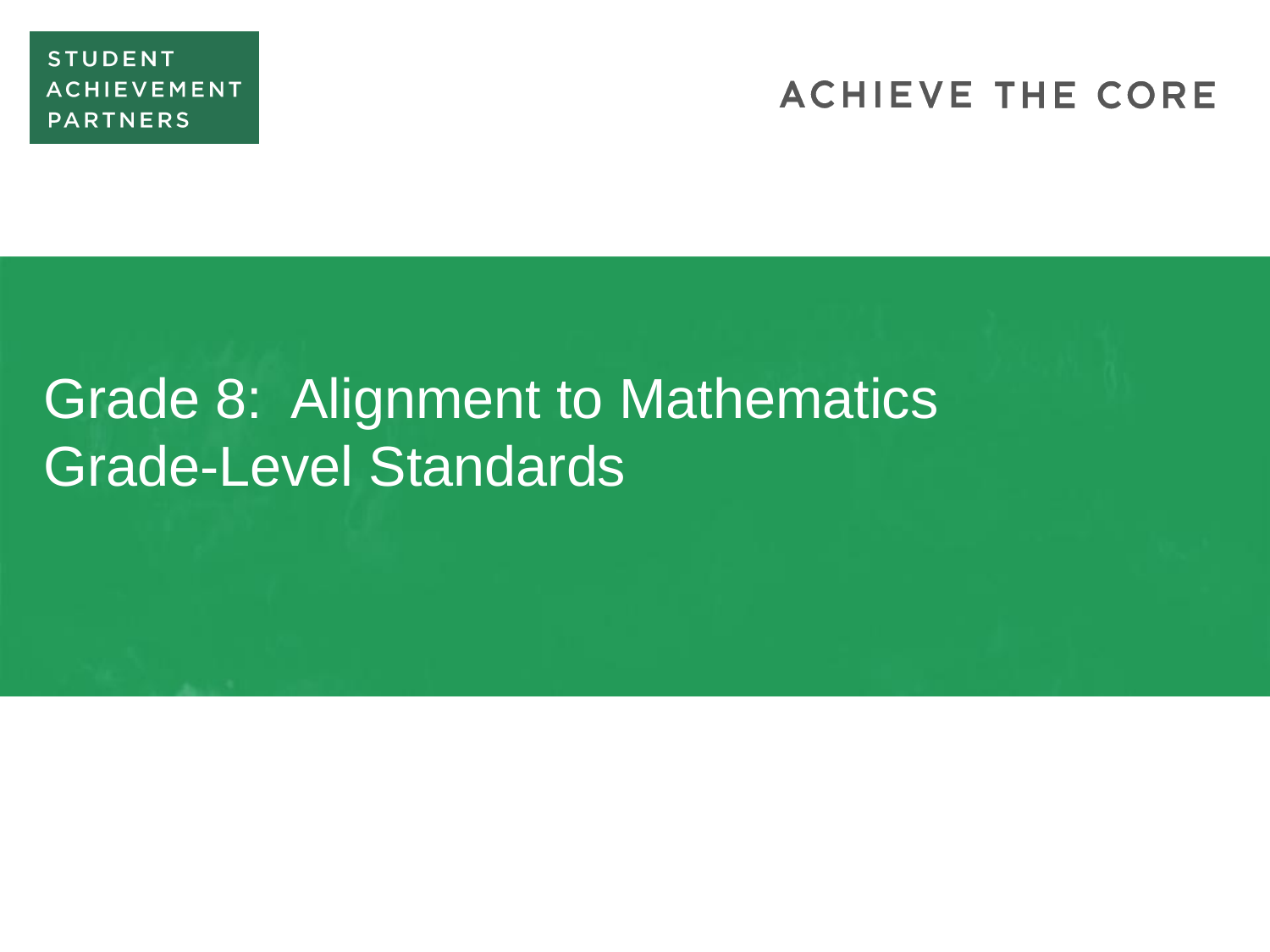

# Grade 8:  Alignment to Mathematics Grade-Level Standards